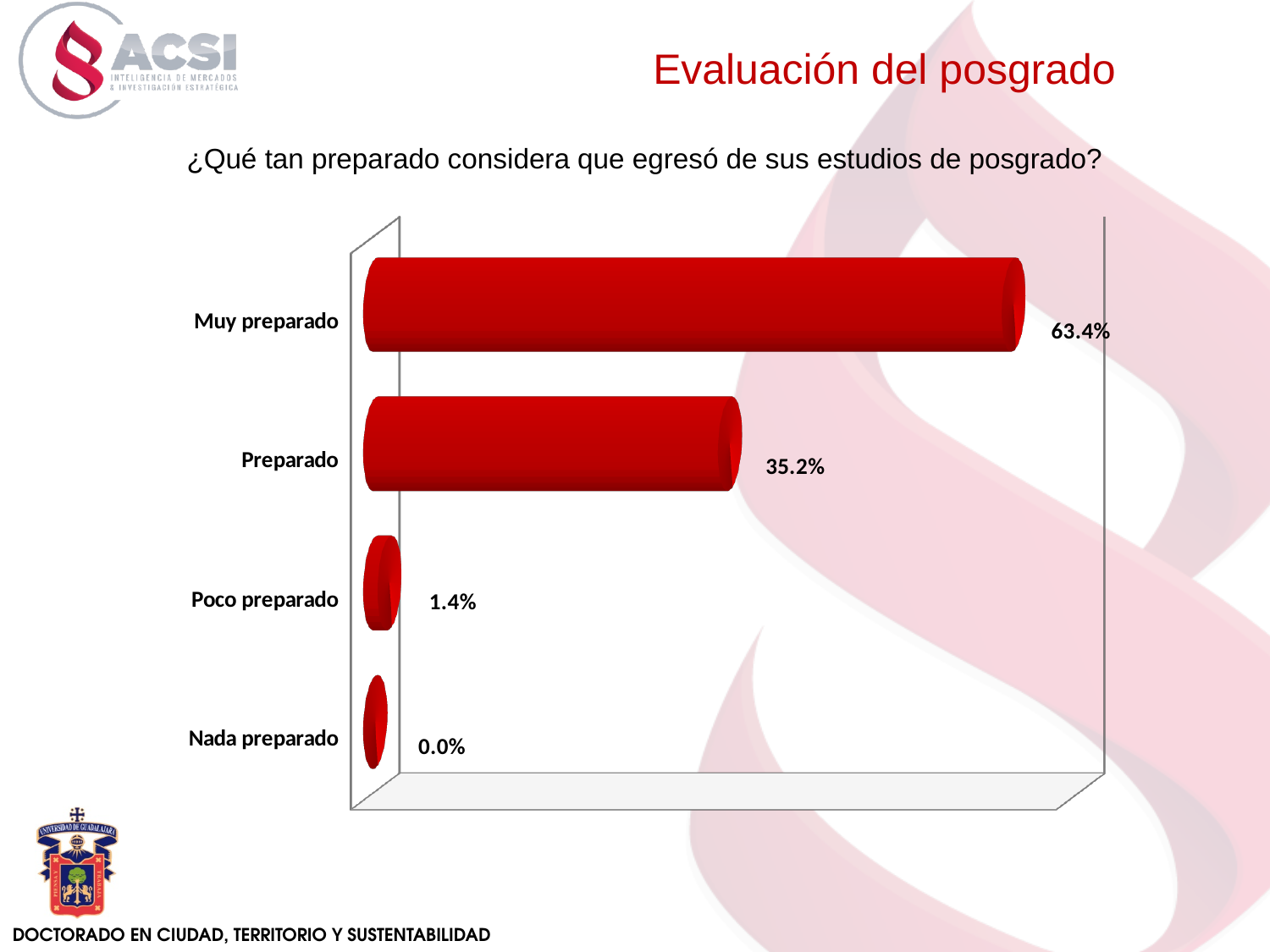

Evaluación del posgrado
¿Qué tan preparado considera que egresó de sus estudios de posgrado?

[unsupported chart]